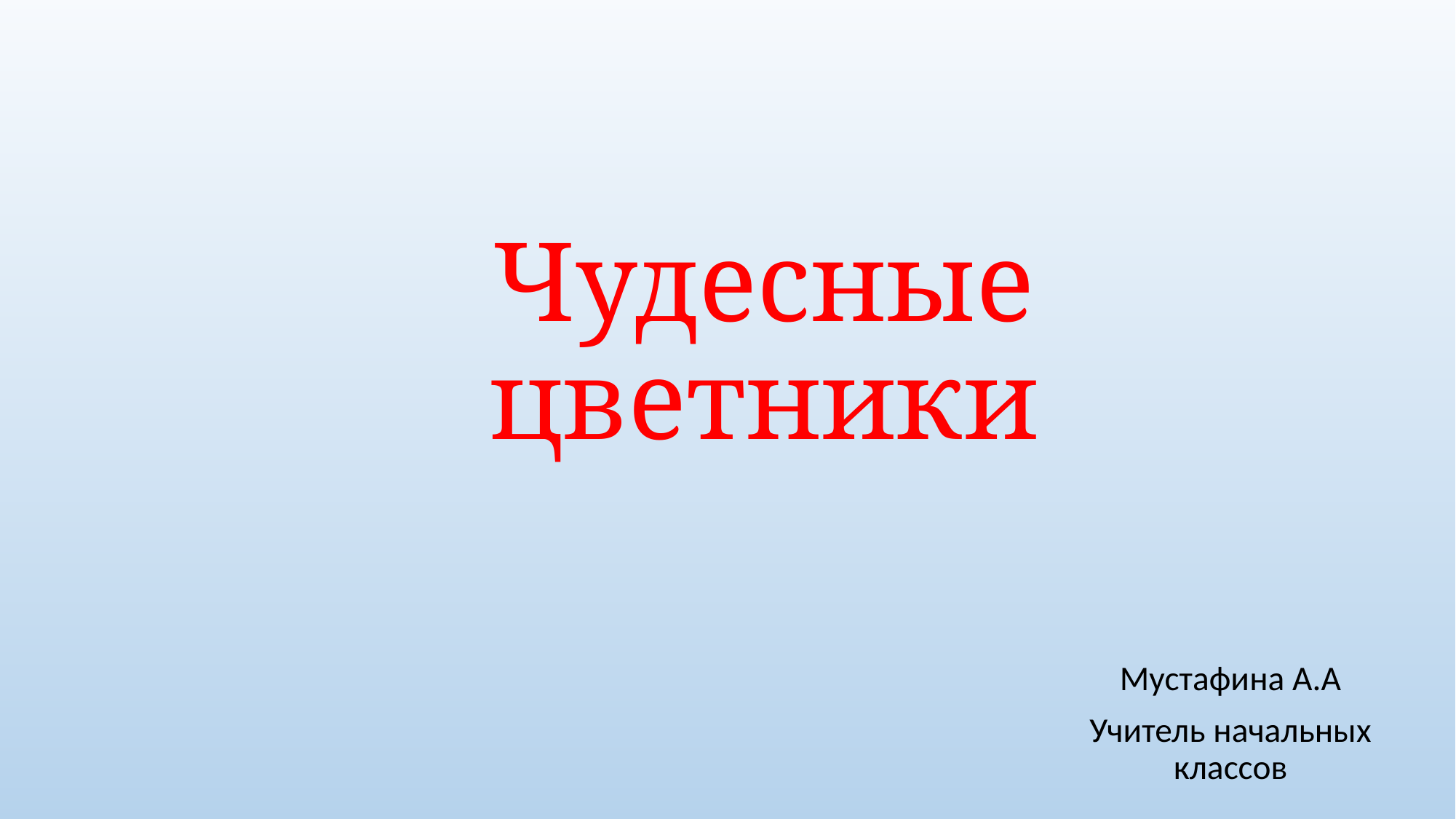

# Чудесные цветники
Мустафина А.А
Учитель начальных классов